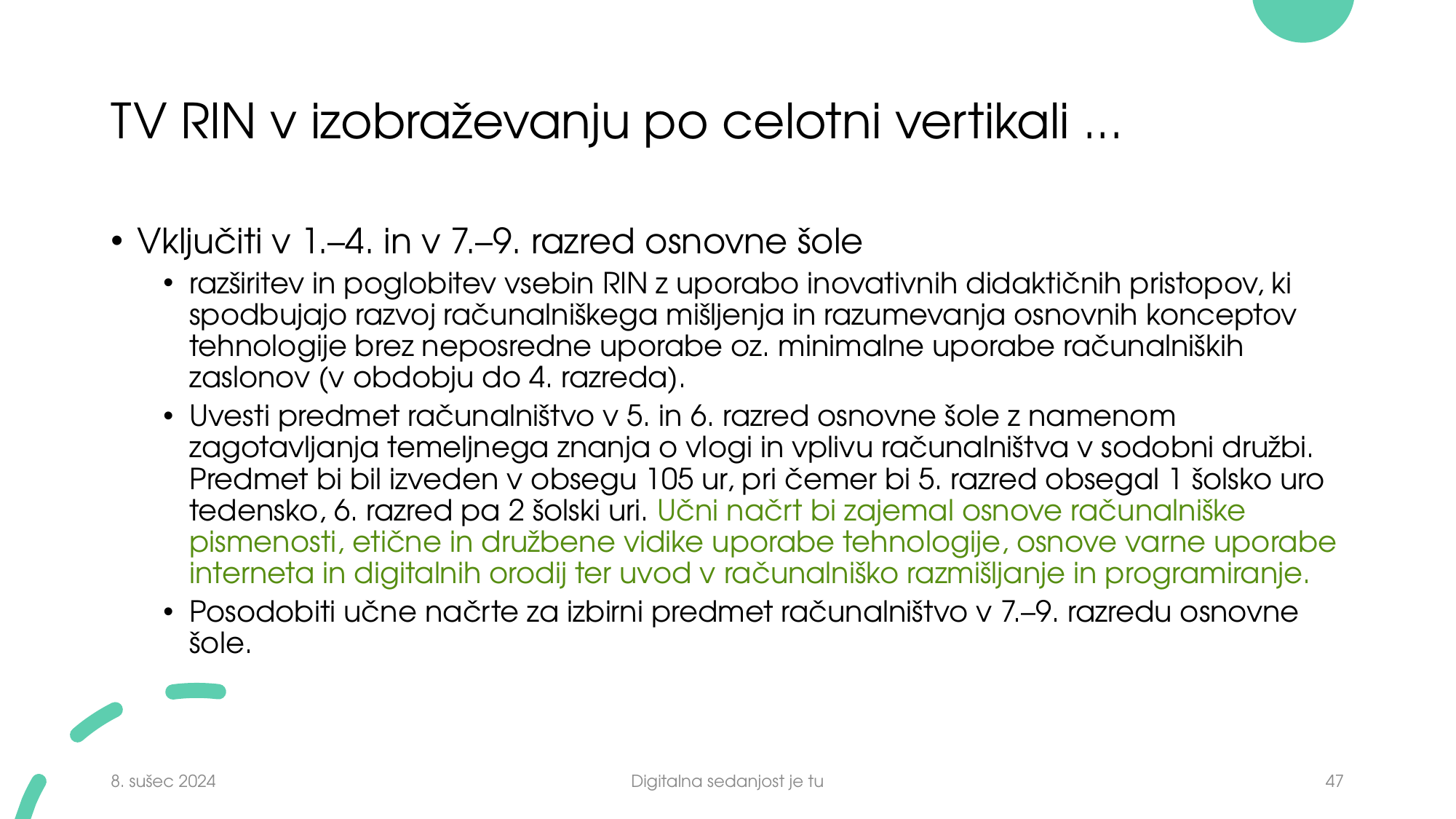

# TV RIN v izobraževanju po celotni vertikali ...
Vključiti v 1.–4. in v 7.–9. razred osnovne šole
razširitev in poglobitev vsebin RIN z uporabo inovativnih didaktičnih pristopov, ki spodbujajo razvoj računalniškega mišljenja in razumevanja osnovnih konceptov tehnologije brez neposredne uporabe oz. minimalne uporabe računalniških zaslonov (v obdobju do 4. razreda).
Uvesti predmet računalništvo v 5. in 6. razred osnovne šole z namenom zagotavljanja temeljnega znanja o vlogi in vplivu računalništva v sodobni družbi. Predmet bi bil izveden v obsegu 105 ur, pri čemer bi 5. razred obsegal 1 šolsko uro tedensko, 6. razred pa 2 šolski uri. Učni načrt bi zajemal osnove računalniške pismenosti, etične in družbene vidike uporabe tehnologije, osnove varne uporabe interneta in digitalnih orodij ter uvod v računalniško razmišljanje in programiranje.
Posodobiti učne načrte za izbirni predmet računalništvo v 7.–9. razredu osnovne šole.
8. sušec 2024
Digitalna sedanjost je tu
47